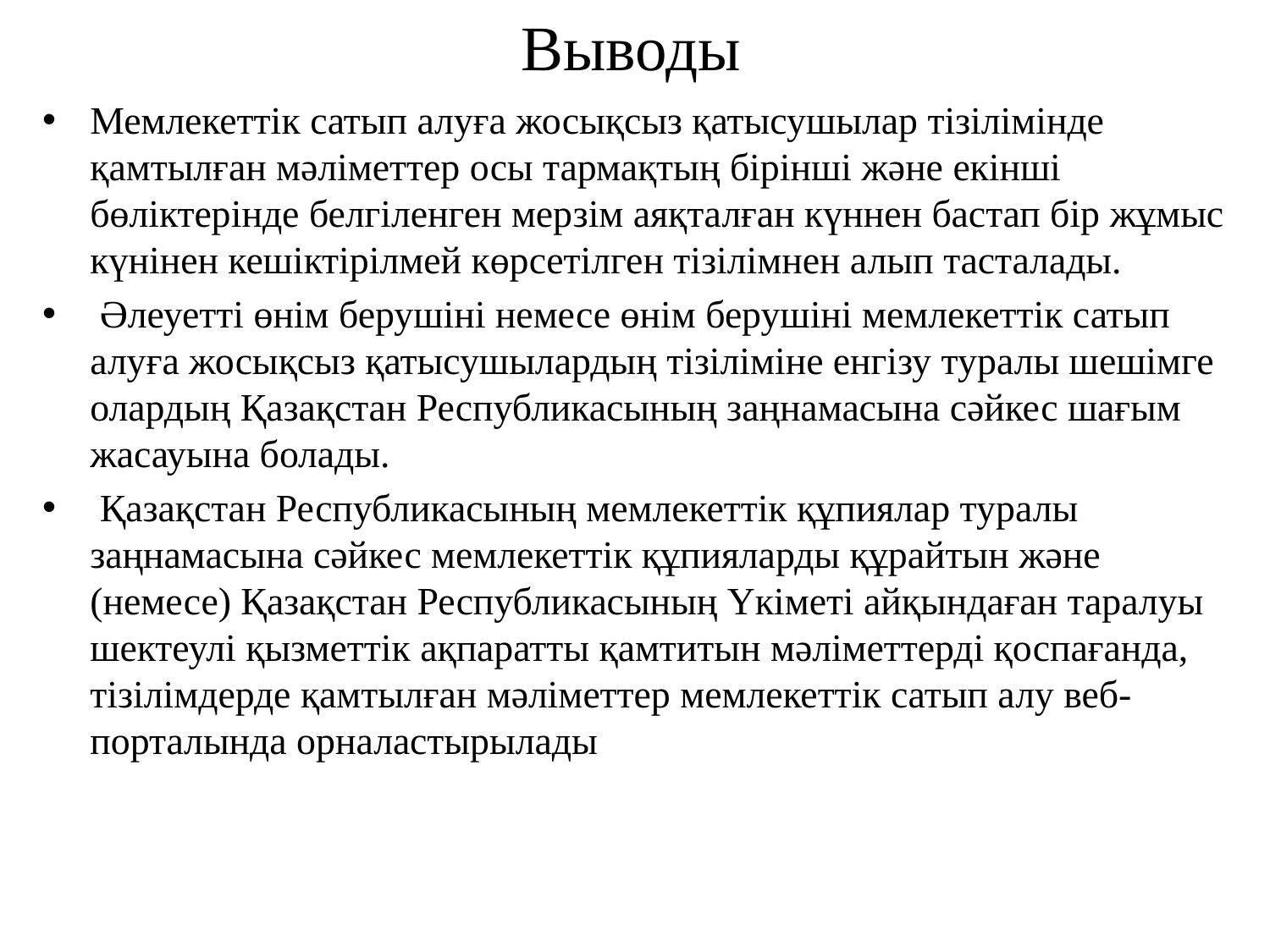

# Выводы
Мемлекеттік сатып алуға жосықсыз қатысушылар тізілімінде қамтылған мәліметтер осы тармақтың бірінші және екінші бөліктерінде белгіленген мерзім аяқталған күннен бастап бір жұмыс күнінен кешіктірілмей көрсетілген тізілімнен алып тасталады.
 Әлеуетті өнім берушіні немесе өнім берушіні мемлекеттік сатып алуға жосықсыз қатысушылардың тізіліміне енгізу туралы шешімге олардың Қазақстан Республикасының заңнамасына сәйкес шағым жасауына болады.
 Қазақстан Республикасының мемлекеттік құпиялар туралы заңнамасына сәйкес мемлекеттік құпияларды құрайтын және (немесе) Қазақстан Республикасының Үкіметі айқындаған таралуы шектеулі қызметтік ақпаратты қамтитын мәліметтерді қоспағанда, тізілімдерде қамтылған мәліметтер мемлекеттік сатып алу веб-порталында орналастырылады